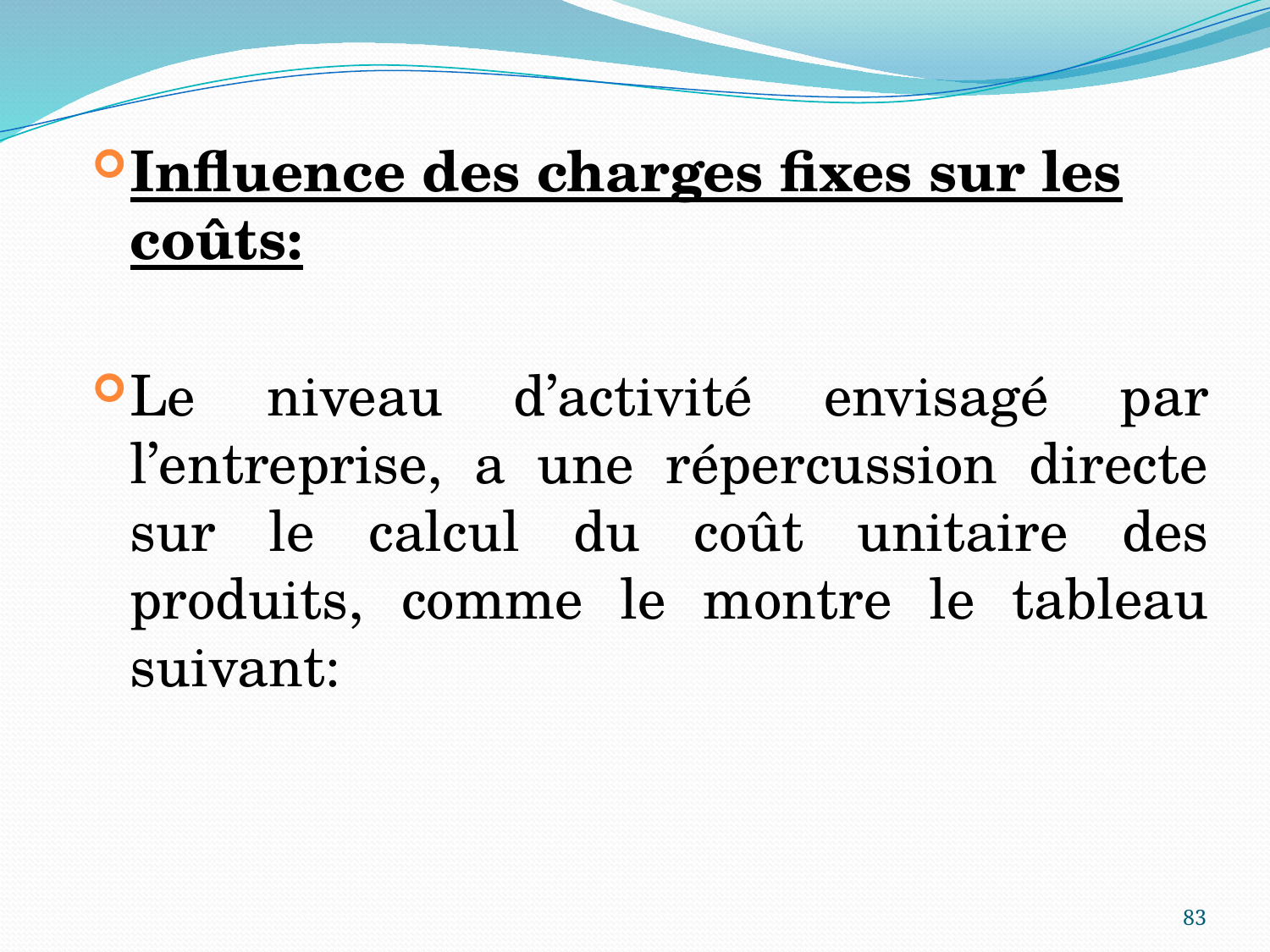

Influence des charges fixes sur les coûts:

Le niveau d’activité envisagé par l’entreprise, a une répercussion directe sur le calcul du coût unitaire des produits, comme le montre le tableau suivant:
83